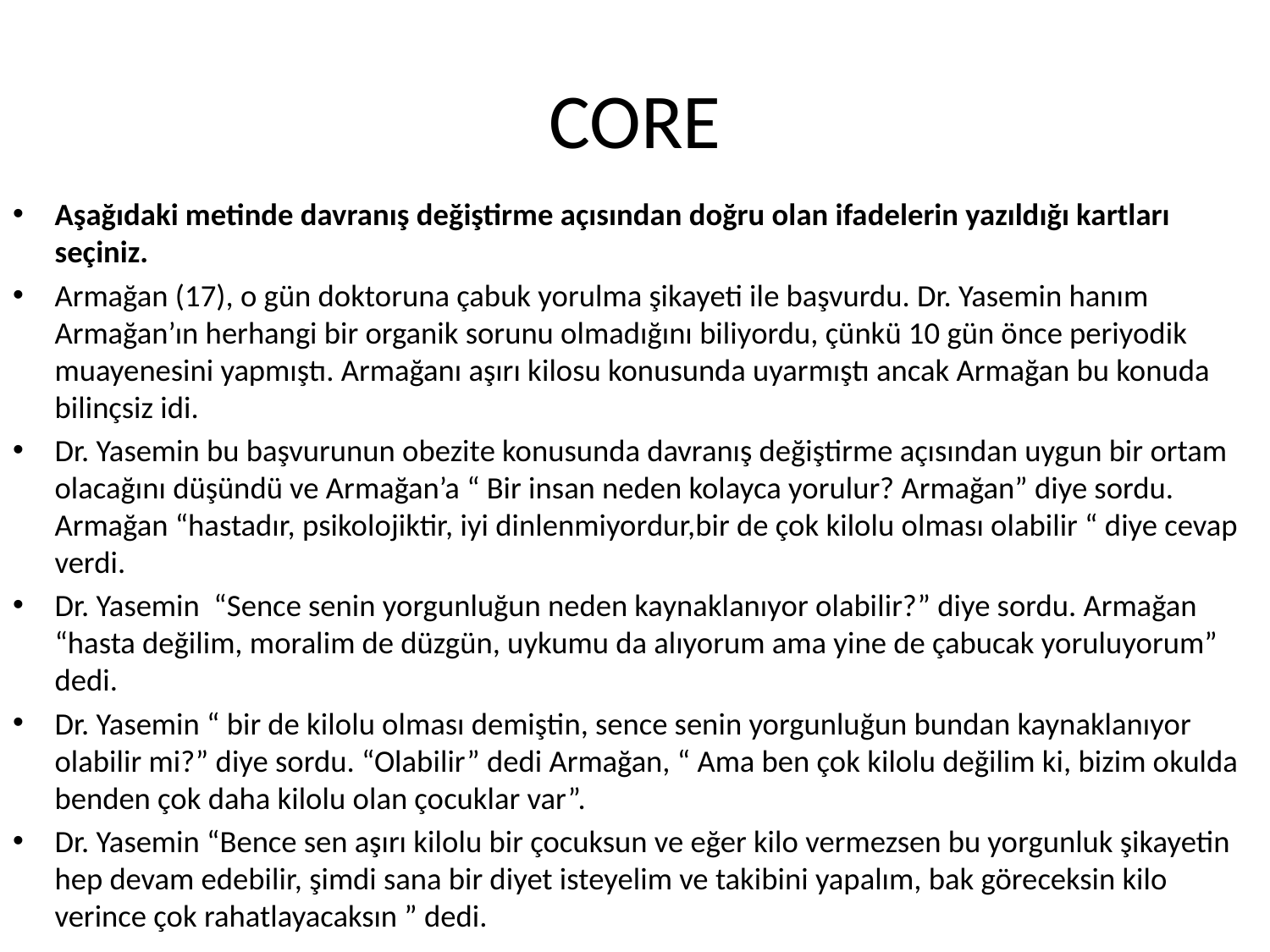

# CORE
Aşağıdaki metinde davranış değiştirme açısından doğru olan ifadelerin yazıldığı kartları seçiniz.
Armağan (17), o gün doktoruna çabuk yorulma şikayeti ile başvurdu. Dr. Yasemin hanım Armağan’ın herhangi bir organik sorunu olmadığını biliyordu, çünkü 10 gün önce periyodik muayenesini yapmıştı. Armağanı aşırı kilosu konusunda uyarmıştı ancak Armağan bu konuda bilinçsiz idi.
Dr. Yasemin bu başvurunun obezite konusunda davranış değiştirme açısından uygun bir ortam olacağını düşündü ve Armağan’a “ Bir insan neden kolayca yorulur? Armağan” diye sordu.  Armağan “hastadır, psikolojiktir, iyi dinlenmiyordur,bir de çok kilolu olması olabilir “ diye cevap verdi.
Dr. Yasemin  “Sence senin yorgunluğun neden kaynaklanıyor olabilir?” diye sordu. Armağan “hasta değilim, moralim de düzgün, uykumu da alıyorum ama yine de çabucak yoruluyorum” dedi.
Dr. Yasemin “ bir de kilolu olması demiştin, sence senin yorgunluğun bundan kaynaklanıyor olabilir mi?” diye sordu. “Olabilir” dedi Armağan, “ Ama ben çok kilolu değilim ki, bizim okulda benden çok daha kilolu olan çocuklar var”.
Dr. Yasemin “Bence sen aşırı kilolu bir çocuksun ve eğer kilo vermezsen bu yorgunluk şikayetin hep devam edebilir, şimdi sana bir diyet isteyelim ve takibini yapalım, bak göreceksin kilo verince çok rahatlayacaksın ” dedi.